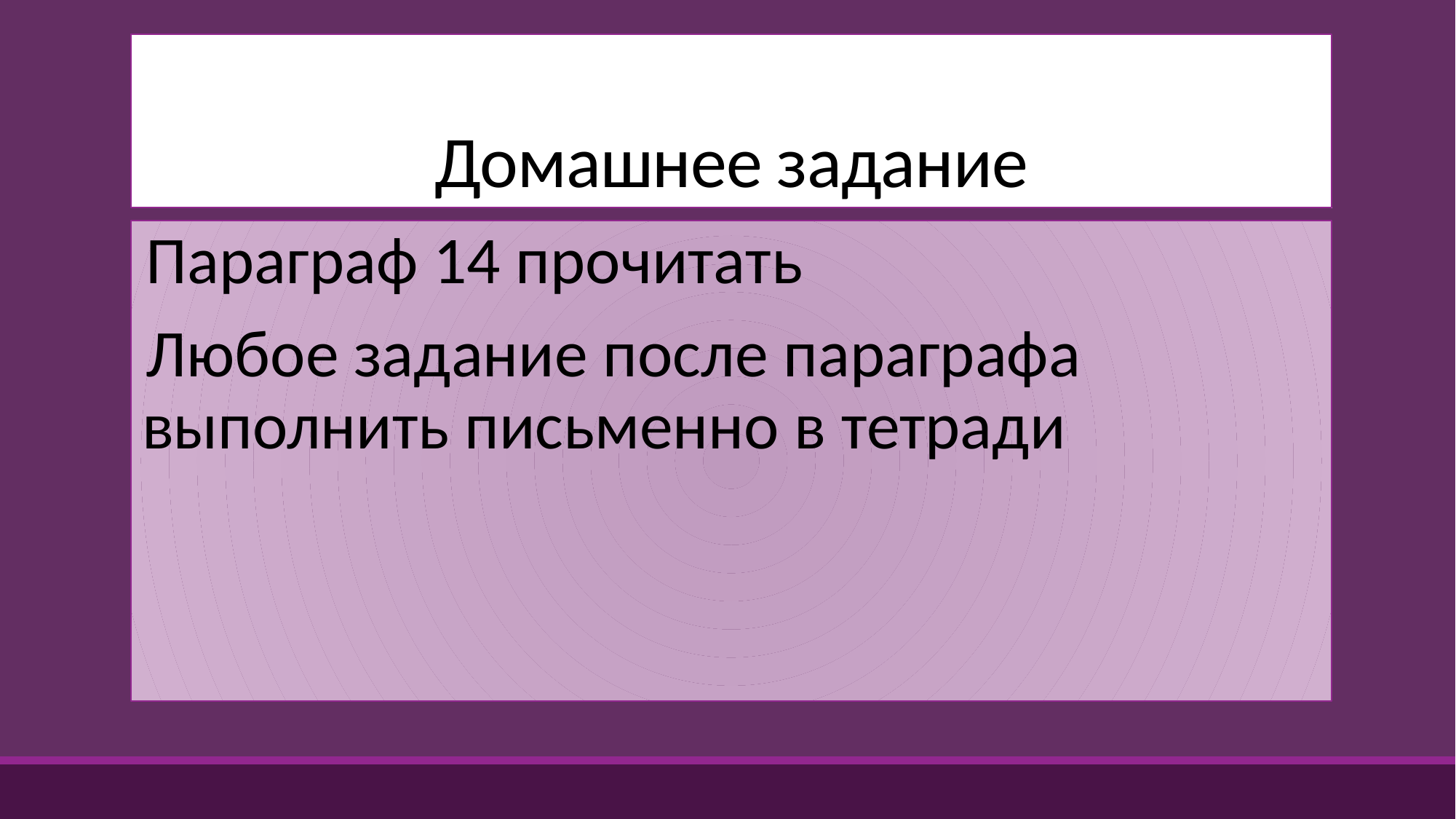

# Домашнее задание
Параграф 14 прочитать
Любое задание после параграфа выполнить письменно в тетради